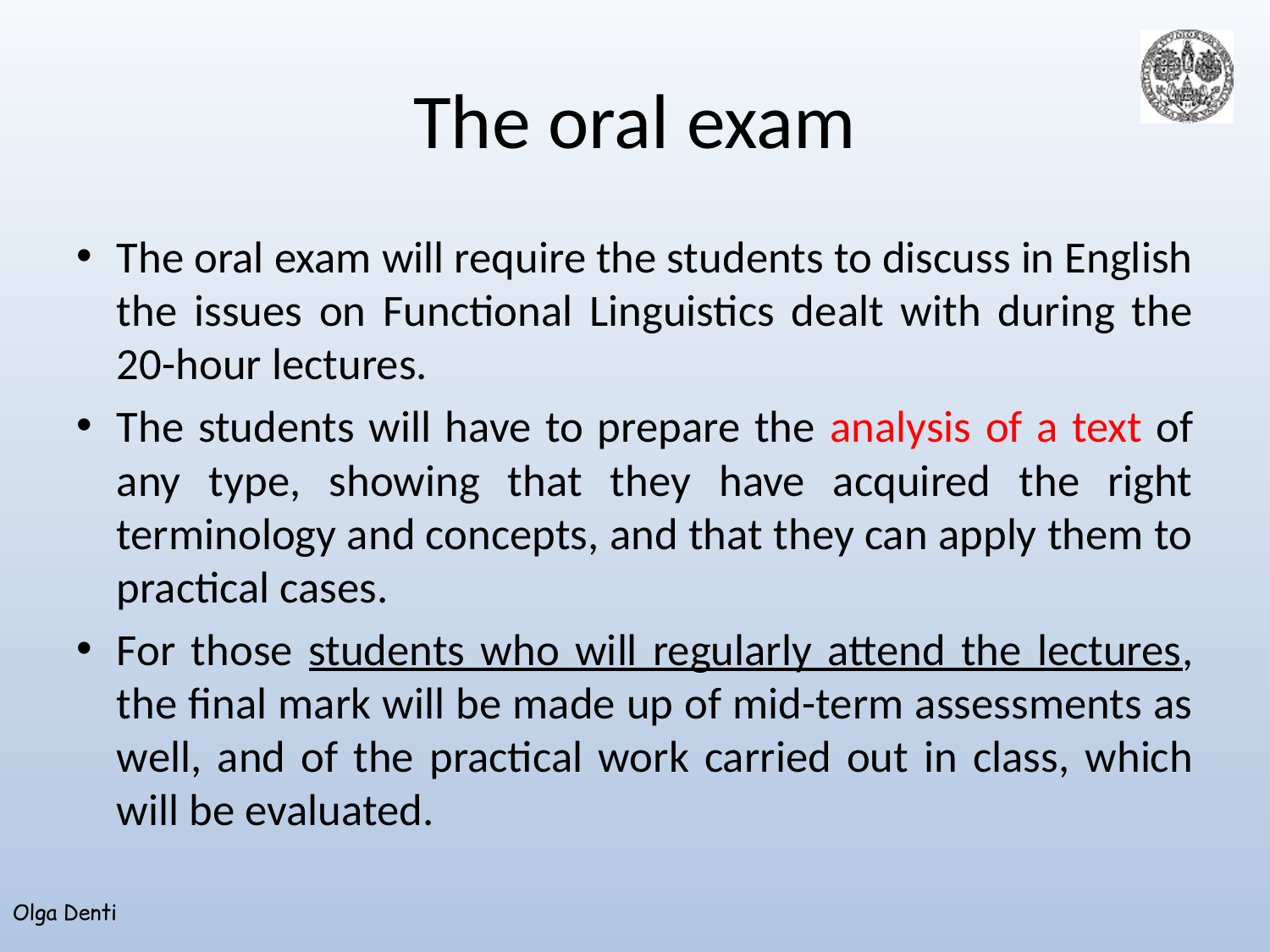

# The oral exam
The oral exam will require the students to discuss in English the issues on Functional Linguistics dealt with during the 20-hour lectures.
The students will have to prepare the analysis of a text of any type, showing that they have acquired the right terminology and concepts, and that they can apply them to practical cases.
For those students who will regularly attend the lectures, the final mark will be made up of mid-term assessments as well, and of the practical work carried out in class, which will be evaluated.